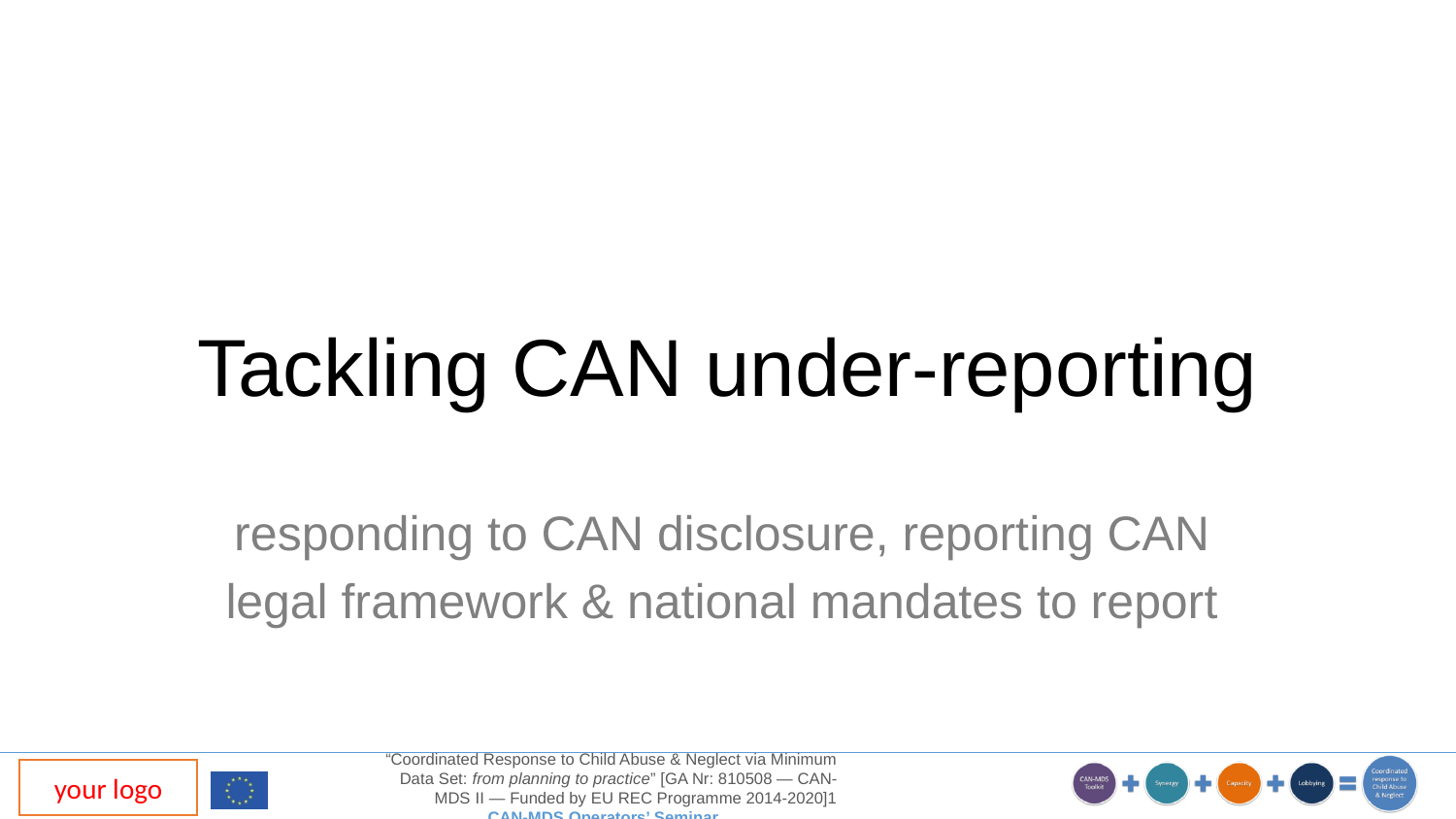

# Tackling CAN under-reporting

responding to CAN disclosure, reporting CAN
legal framework & national mandates to report